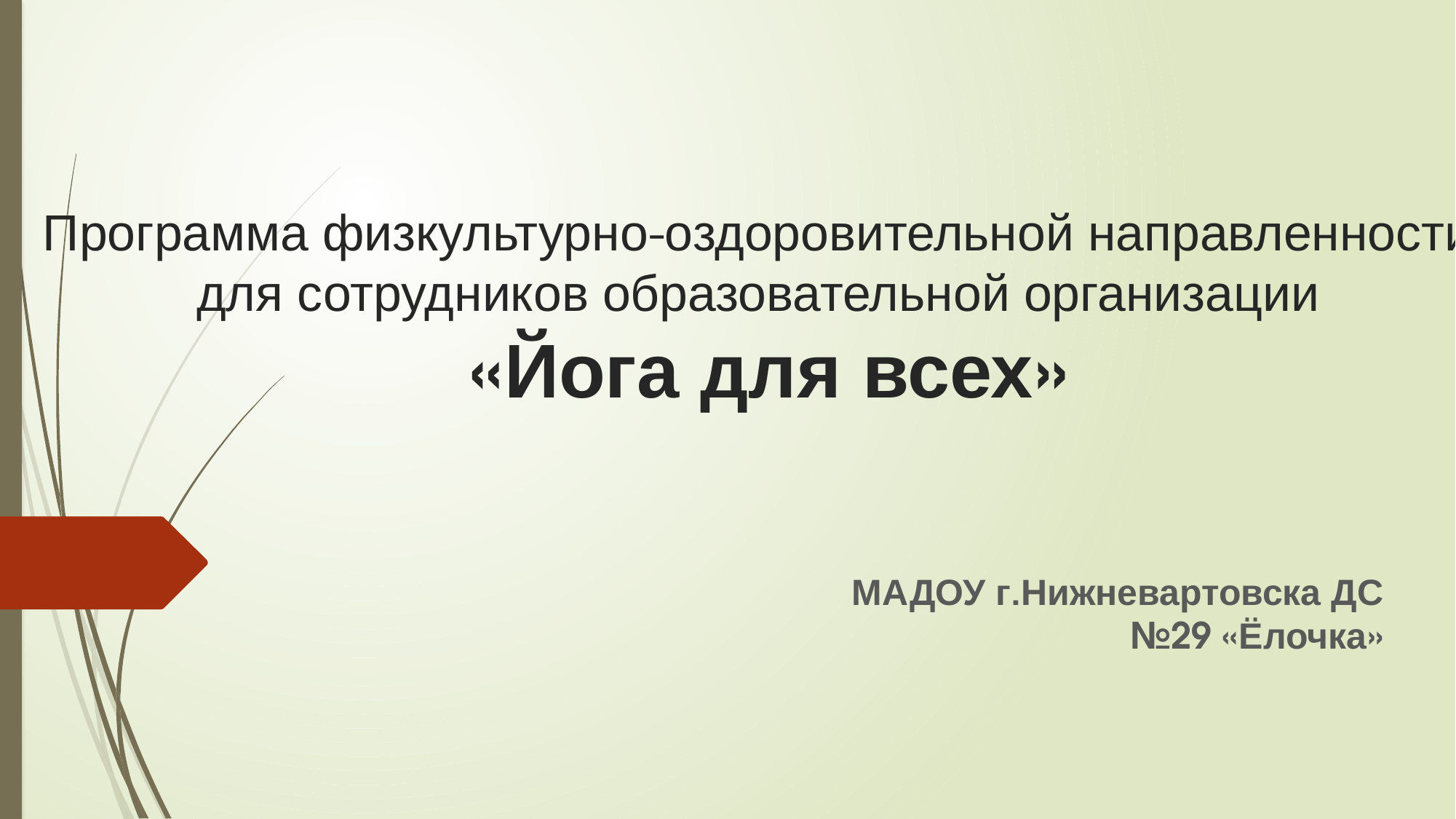

# Программа физкультурно-оздоровительной направленности для сотрудников образовательной организации «Йога для всех»
МАДОУ г.Нижневартовска ДС №29 «Ёлочка»